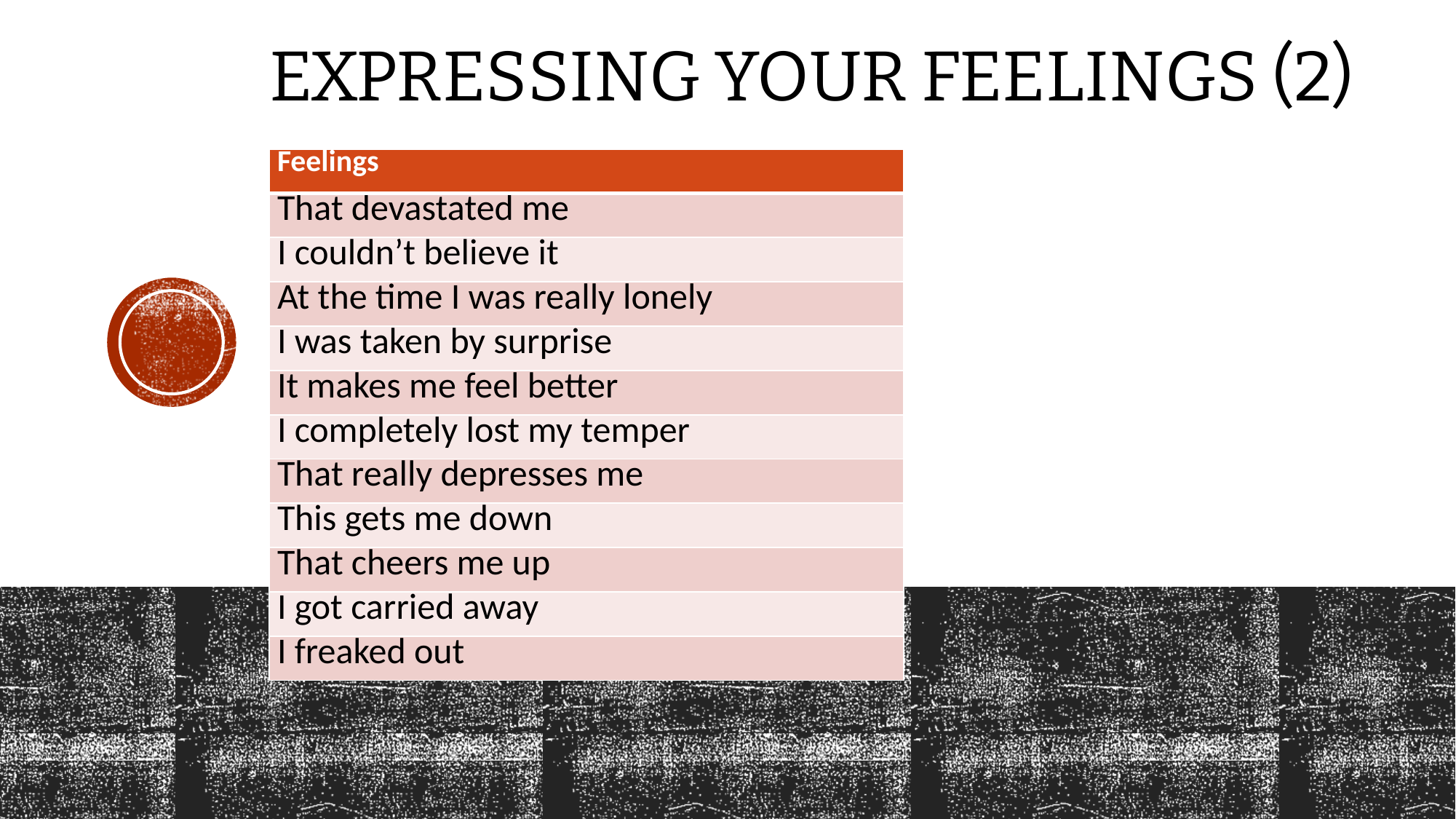

# Expressing your feelings (2)

| Feelings |
| --- |
| That devastated me |
| I couldn’t believe it |
| At the time I was really lonely |
| I was taken by surprise |
| It makes me feel better |
| I completely lost my temper |
| That really depresses me |
| This gets me down |
| That cheers me up |
| I got carried away |
| I freaked out |